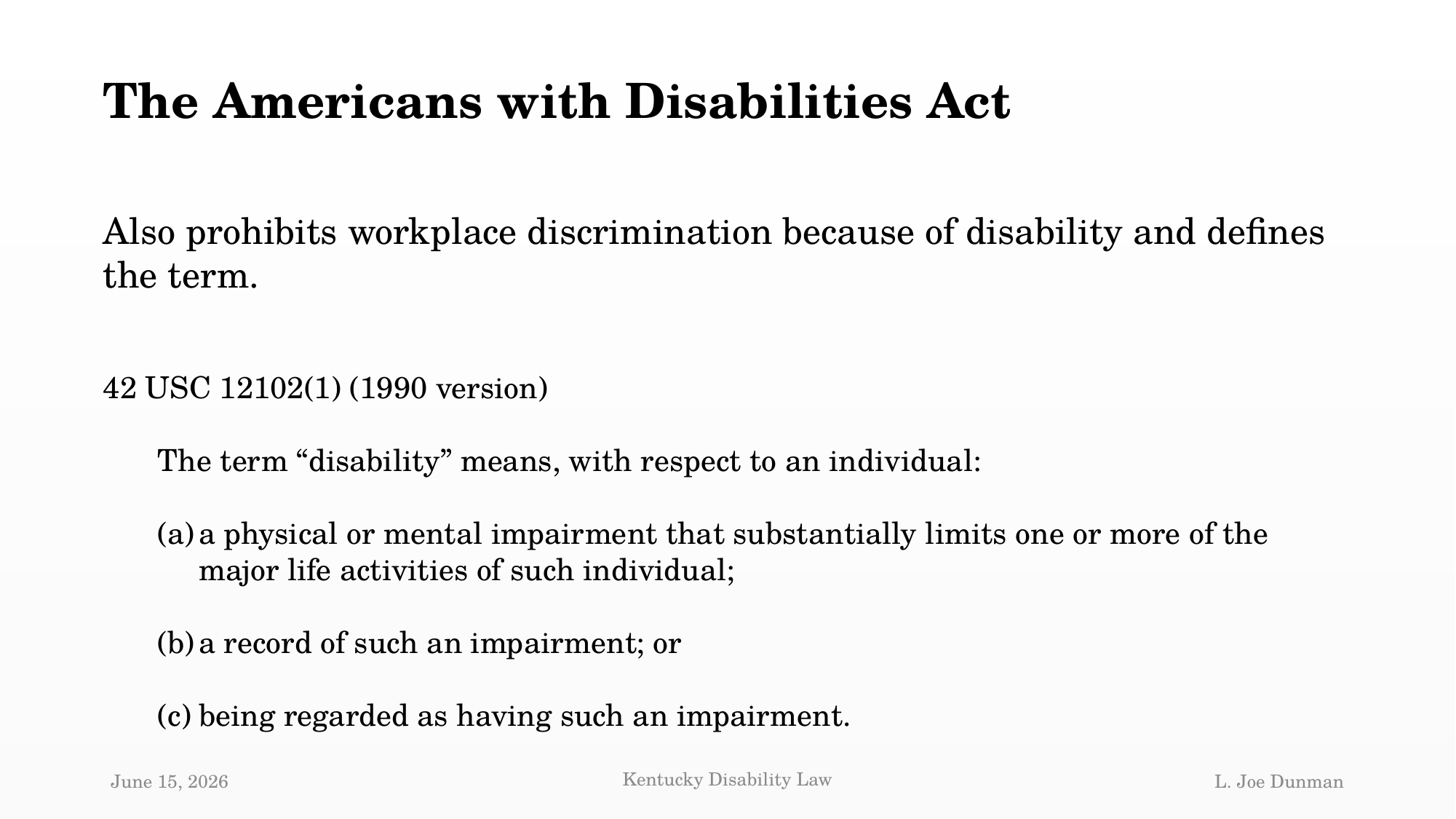

The Americans with Disabilities Act

Also prohibits workplace discrimination because of disability and defines the term.

42 USC 12102(1) (1990 version)

The term “disability” means, with respect to an individual:

a physical or mental impairment that substantially limits one or more of the major life activities of such individual;

a record of such an impairment; or

being regarded as having such an impairment.
June 15, 2026
Kentucky Disability Law
L. Joe Dunman